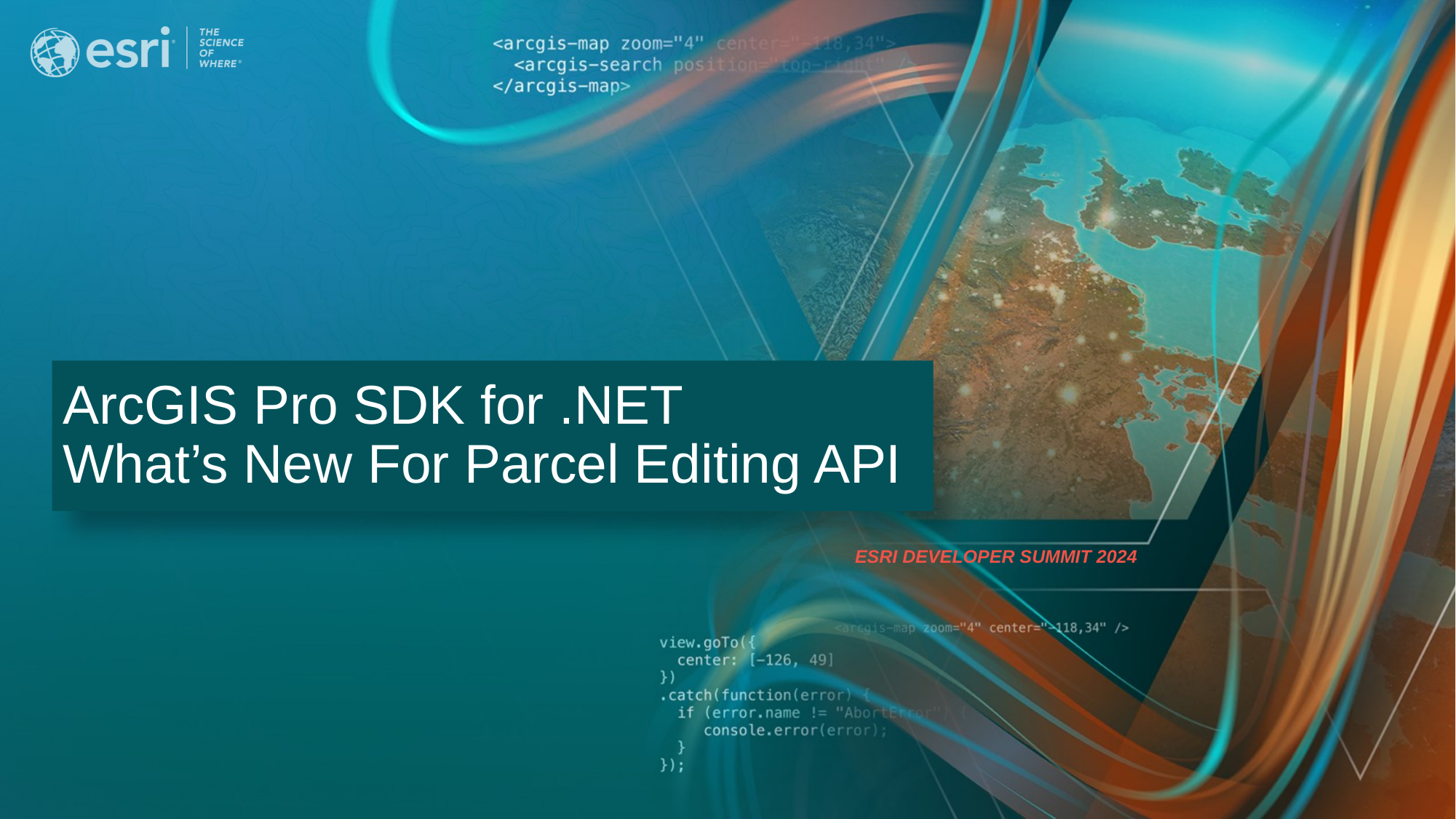

# ArcGIS Pro SDK for .NET What’s New For Parcel Editing API